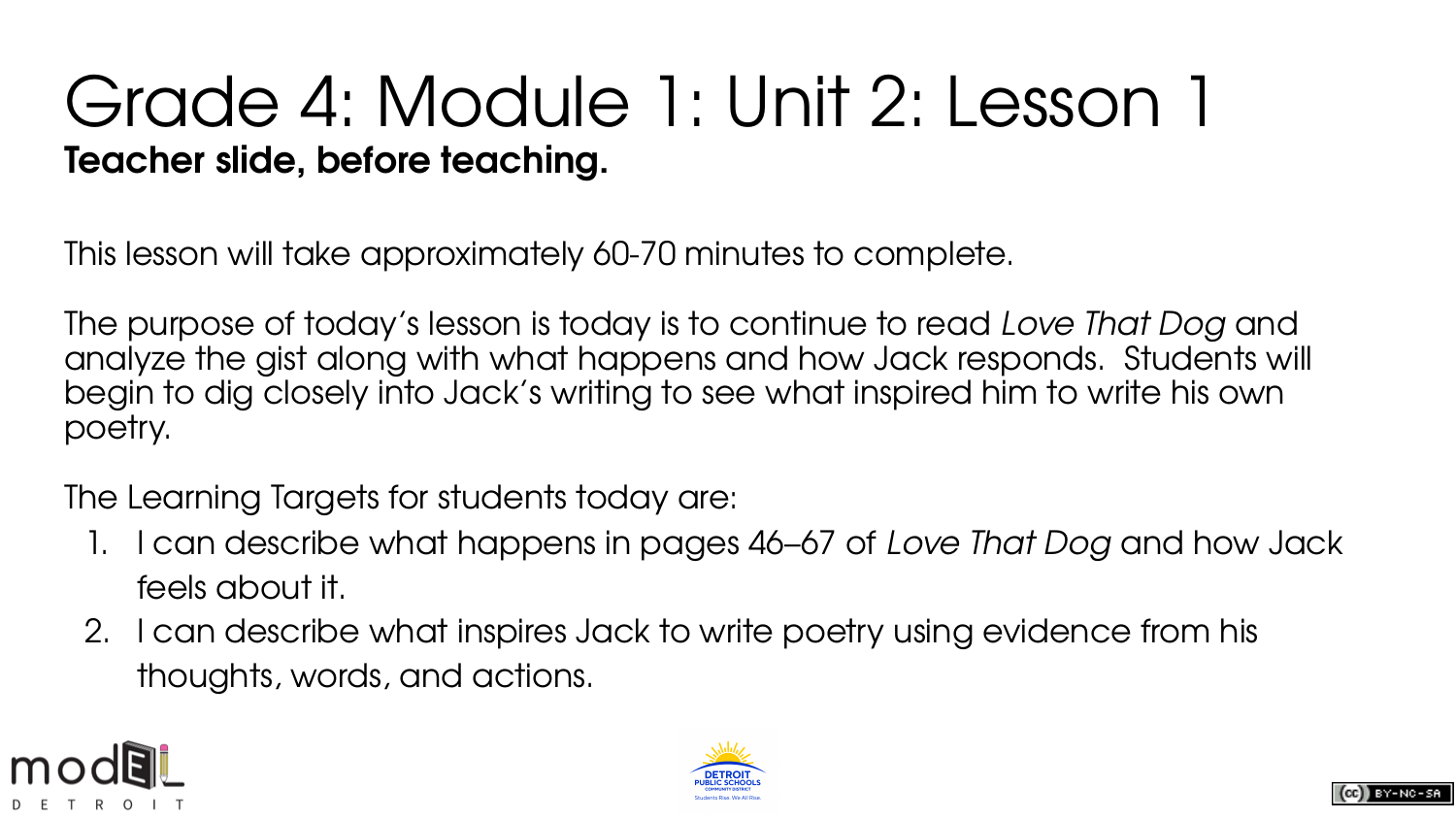

# Grade 4: Module 1: Unit 2: Lesson 1
Teacher slide, before teaching.
This lesson will take approximately 60-70 minutes to complete.

The purpose of today’s lesson is today is to continue to read Love That Dog and analyze the gist along with what happens and how Jack responds.  Students will begin to dig closely into Jack’s writing to see what inspired him to write his own poetry.

The Learning Targets for students today are:
I can describe what happens in pages 46–67 of Love That Dog and how Jack feels about it.
I can describe what inspires Jack to write poetry using evidence from his thoughts, words, and actions.